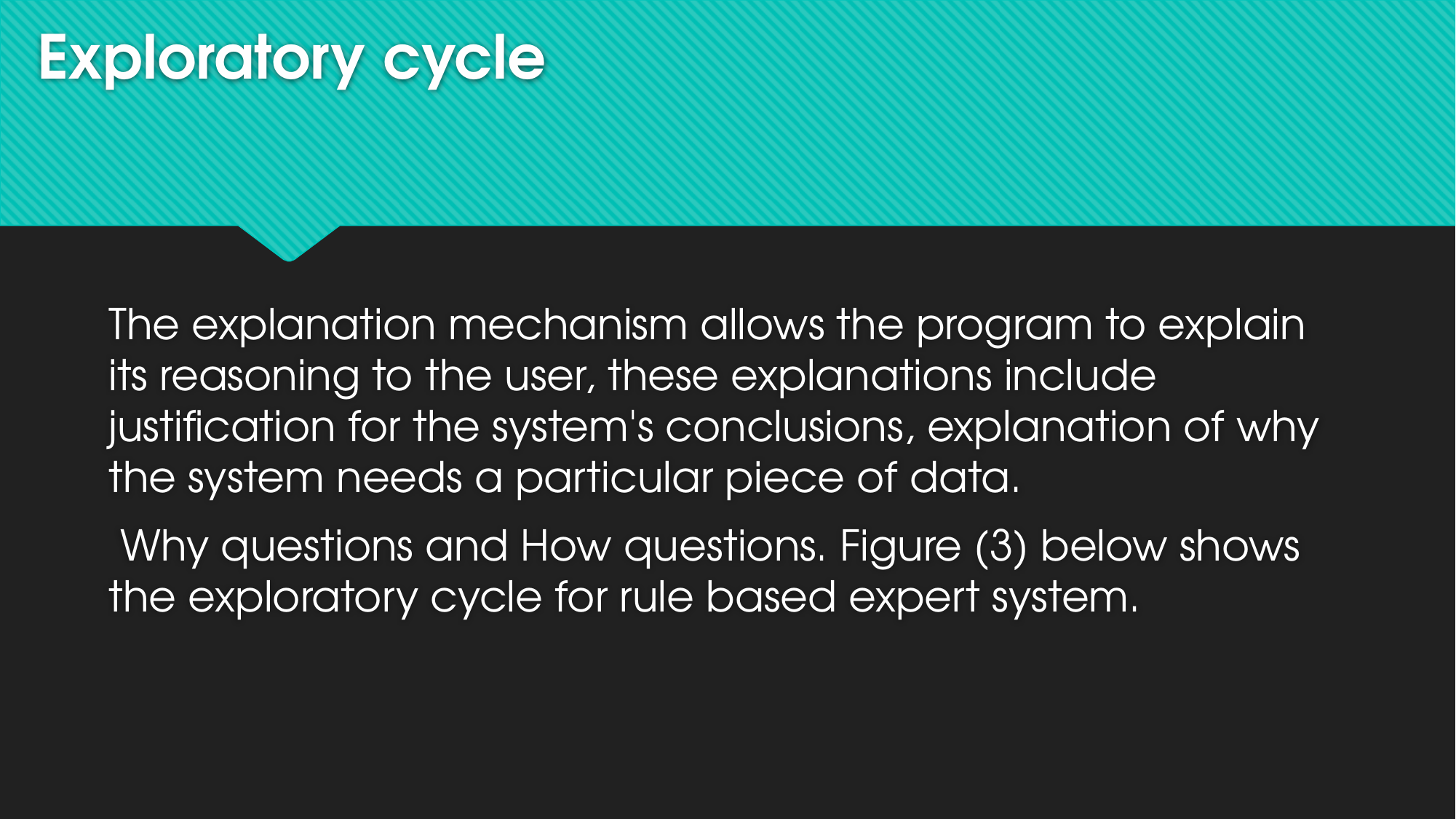

# Exploratory cycle
The explanation mechanism allows the program to explain its reasoning to the user, these explanations include justification for the system's conclusions, explanation of why the system needs a particular piece of data.
 Why questions and How questions. Figure (3) below shows the exploratory cycle for rule based expert system.